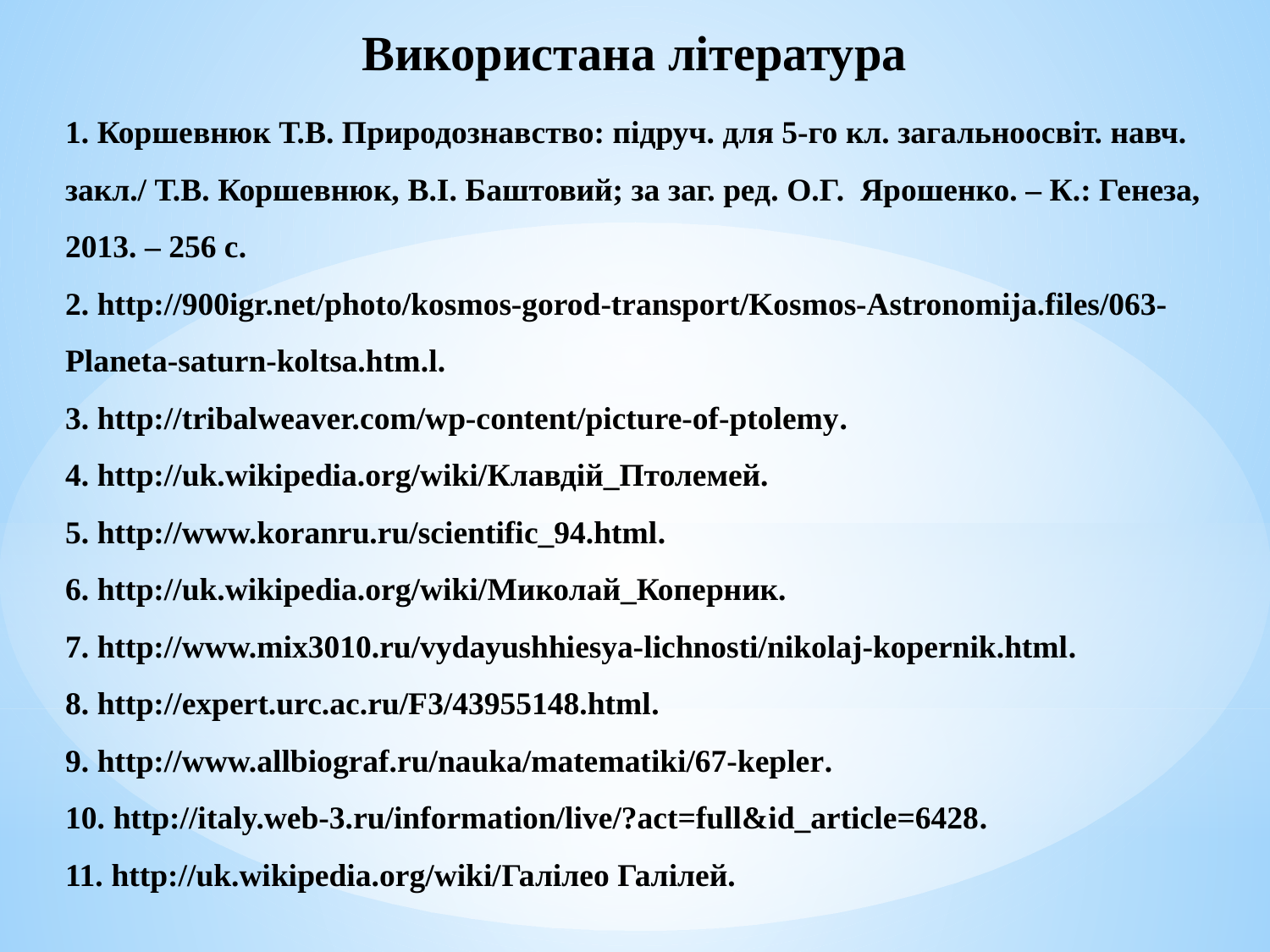

Використана література
1. Коршевнюк Т.В. Природознавство: підруч. для 5-го кл. загальноосвіт. навч. закл./ Т.В. Коршевнюк, В.І. Баштовий; за заг. ред. О.Г.  Ярошенко. – К.: Генеза, 2013. – 256 с.
2. http://900igr.net/photo/kosmos-gorod-transport/Kosmos-Astronomija.files/063-Planeta-saturn-koltsa.htm.l.
3. http://tribalweaver.com/wp-content/picture-of-ptolemy.
4. http://uk.wikipedia.org/wiki/Клавдій_Птолемей.
5. http://www.koranru.ru/scientific_94.html.
6. http://uk.wikipedia.org/wiki/Миколай_Коперник.
7. http://www.mix3010.ru/vydayushhiesya-lichnosti/nikolaj-kopernik.html.
8. http://expert.urc.ac.ru/F3/43955148.html.
9. http://www.allbiograf.ru/nauka/matematiki/67-kepler.
10. http://italy.web-3.ru/information/live/?act=full&id_article=6428.
11. http://uk.wikipedia.org/wiki/Галілео Галілей.